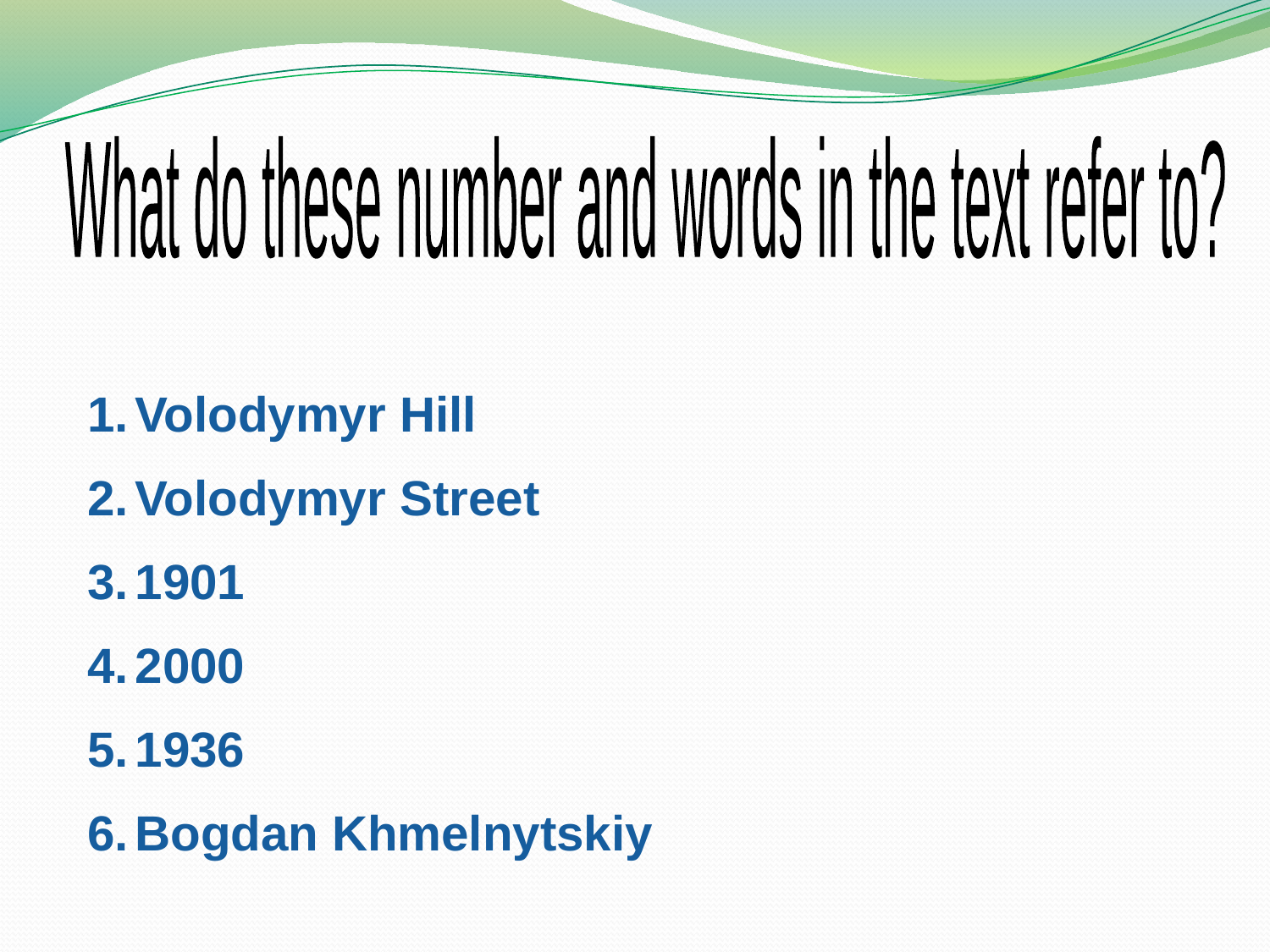

What do these number and words in the text refer to?
Volodymyr Hill
Volodymyr Street
1901
2000
1936
Bogdan Khmelnytskiy